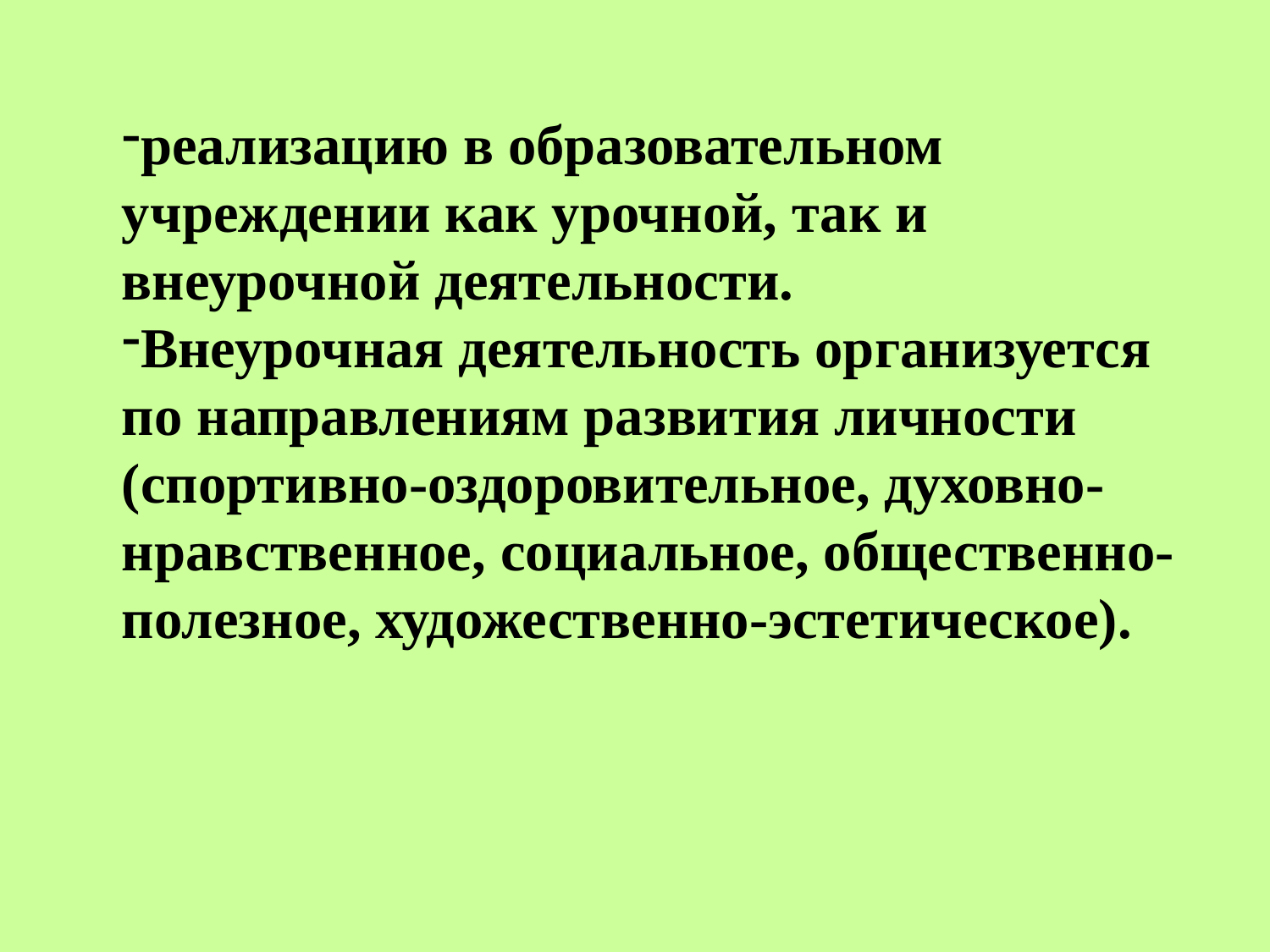

реализацию в образовательном учреждении как урочной, так и внеурочной деятельности.
Внеурочная деятельность организуется по направлениям развития личности (спортивно-оздоровительное, духовно-нравственное, социальное, общественно-полезное, художественно-эстетическое).